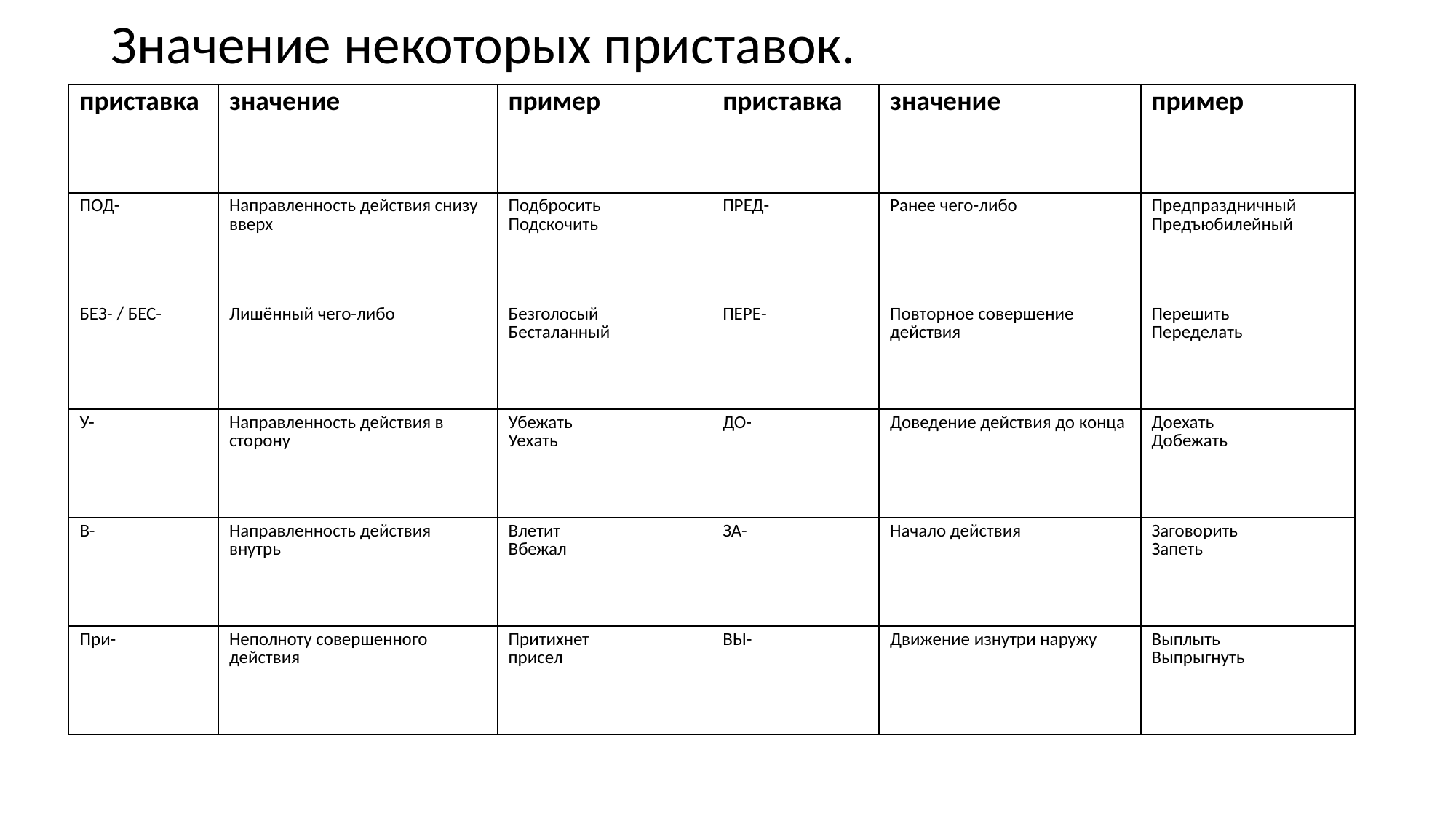

# Значение некоторых приставок.
| приставка | значение | пример | приставка | значение | пример |
| --- | --- | --- | --- | --- | --- |
| ПОД- | Направленность действия снизу вверх | Подбросить Подскочить | ПРЕД- | Ранее чего-либо | Предпраздничный Предъюбилейный |
| БЕЗ- / БЕС- | Лишённый чего-либо | Безголосый Бесталанный | ПЕРЕ- | Повторное совершение действия | Перешить Переделать |
| У- | Направленность действия в сторону | Убежать Уехать | ДО- | Доведение действия до конца | Доехать Добежать |
| В- | Направленность действия внутрь | Влетит Вбежал | ЗА- | Начало действия | Заговорить Запеть |
| При- | Неполноту совершенного действия | Притихнет присел | ВЫ- | Движение изнутри наружу | Выплыть Выпрыгнуть |